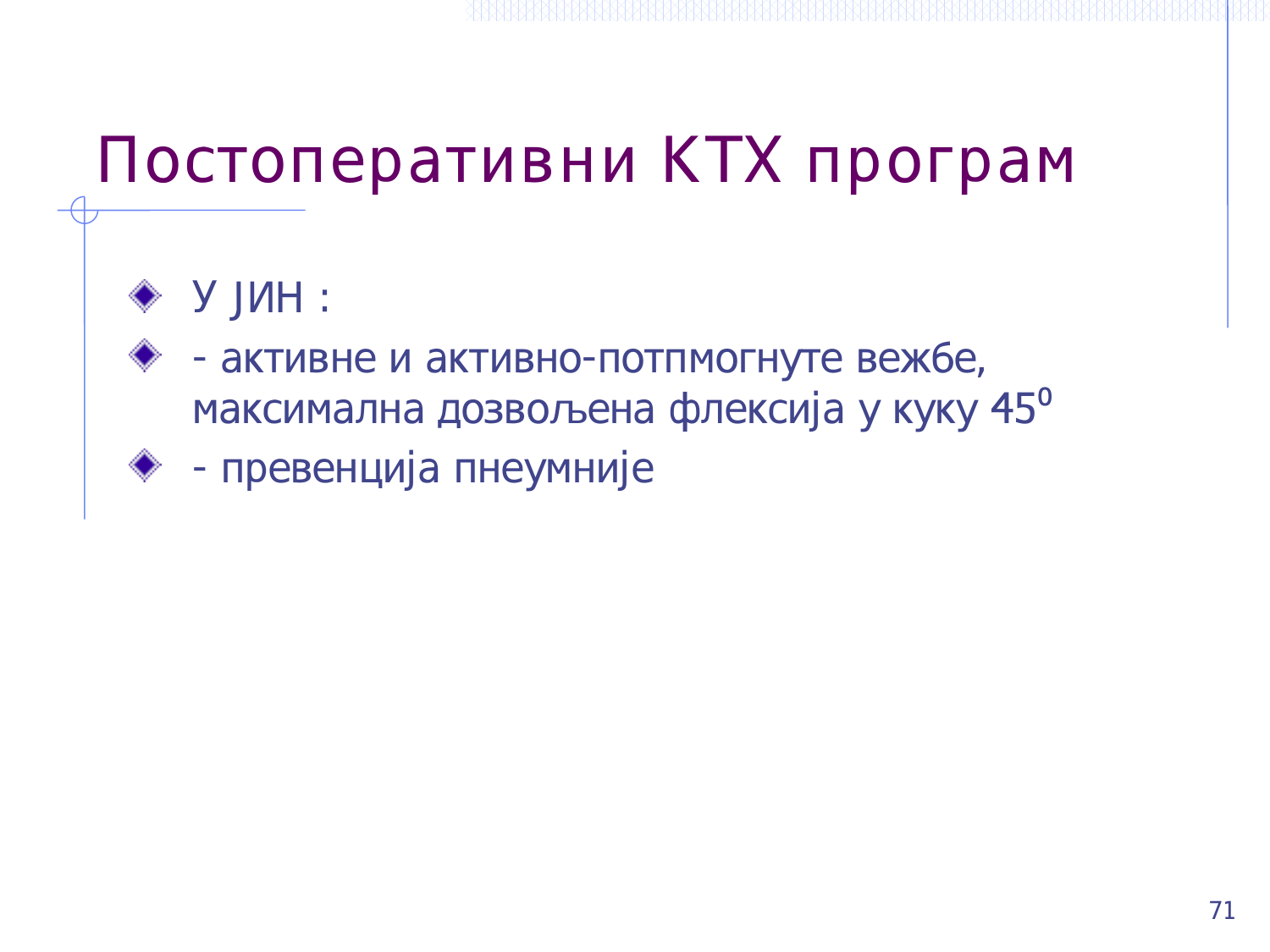

# Постоперативни КТХ програм
У ЈИН :
- активне и активно-потпмогнуте вежбе, максимална дозвољена флексија у куку 45⁰
- превенција пнеумније
71